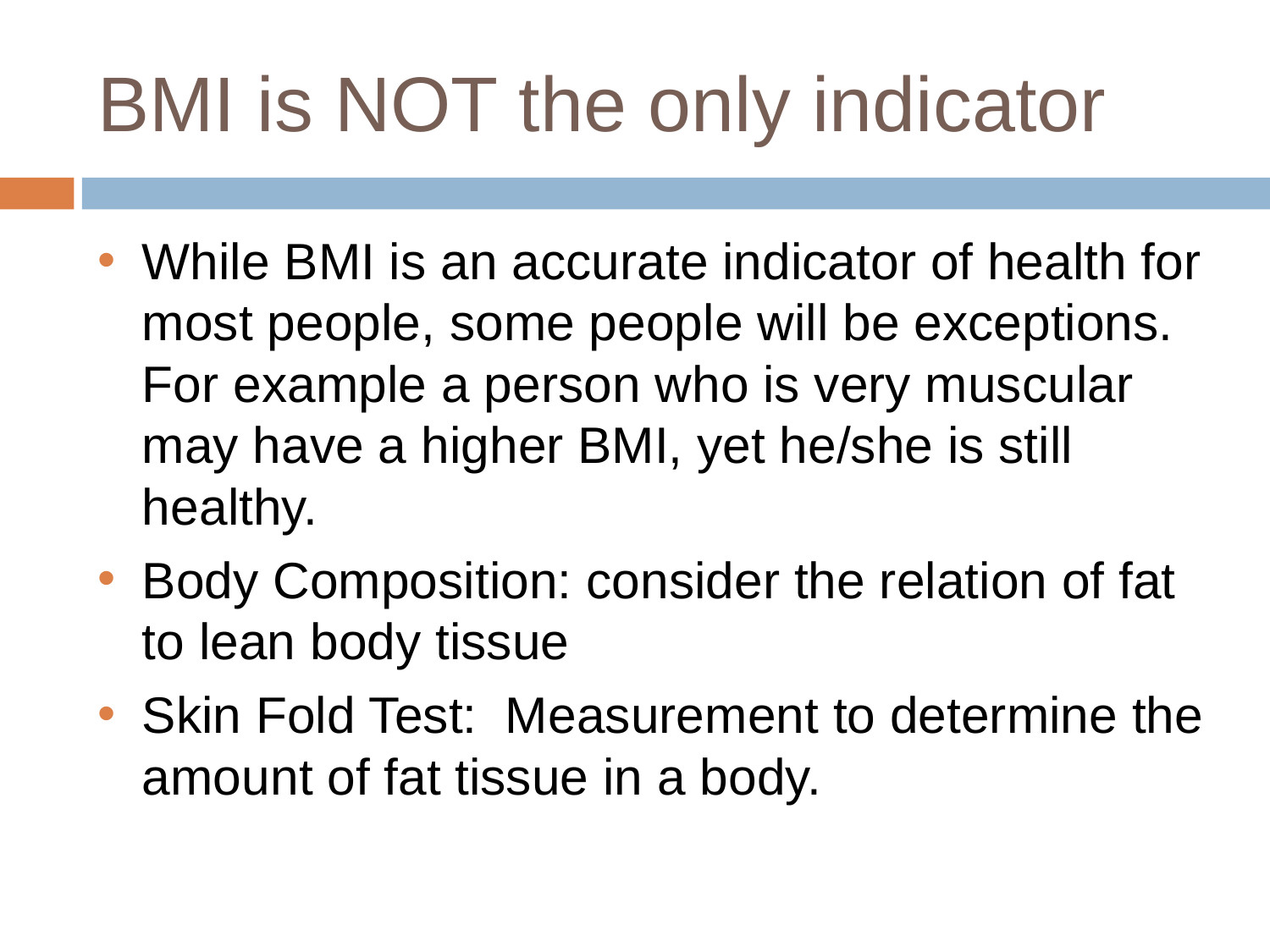

# BMI is NOT the only indicator
While BMI is an accurate indicator of health for most people, some people will be exceptions.  For example a person who is very muscular may have a higher BMI, yet he/she is still healthy.
Body Composition: consider the relation of fat to lean body tissue
Skin Fold Test:  Measurement to determine the amount of fat tissue in a body.